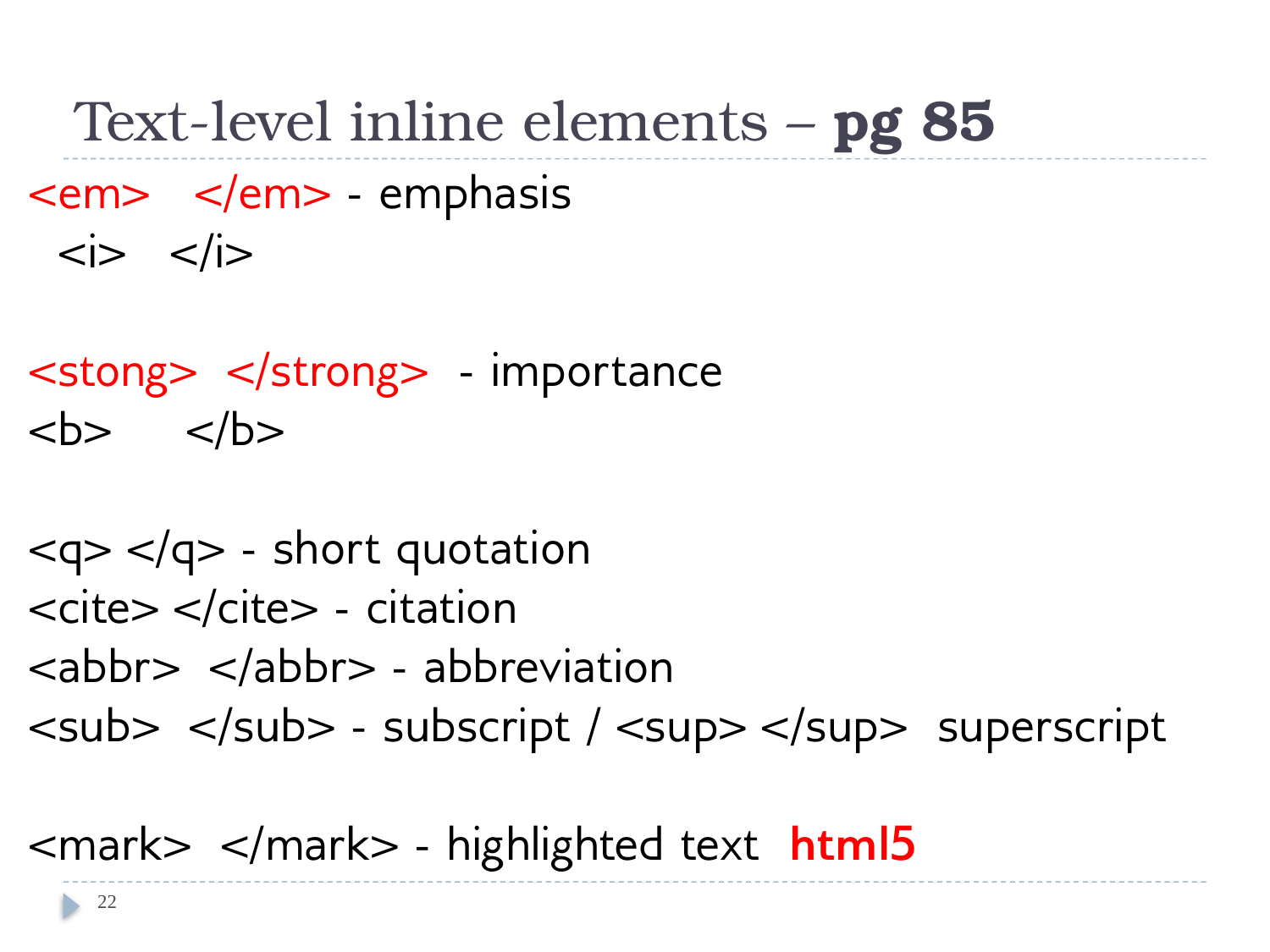

# Text-level inline elements – pg 85
<em>   </em> - emphasis
  <i>   </i>

<stong>  </strong>  - importance
<b>     </b>

<q> </q> - short quotation
<cite> </cite> - citation
<abbr>  </abbr> - abbreviation
<sub>  </sub> - subscript / <sup> </sup>  superscript

<mark>  </mark> - highlighted text  html5

22